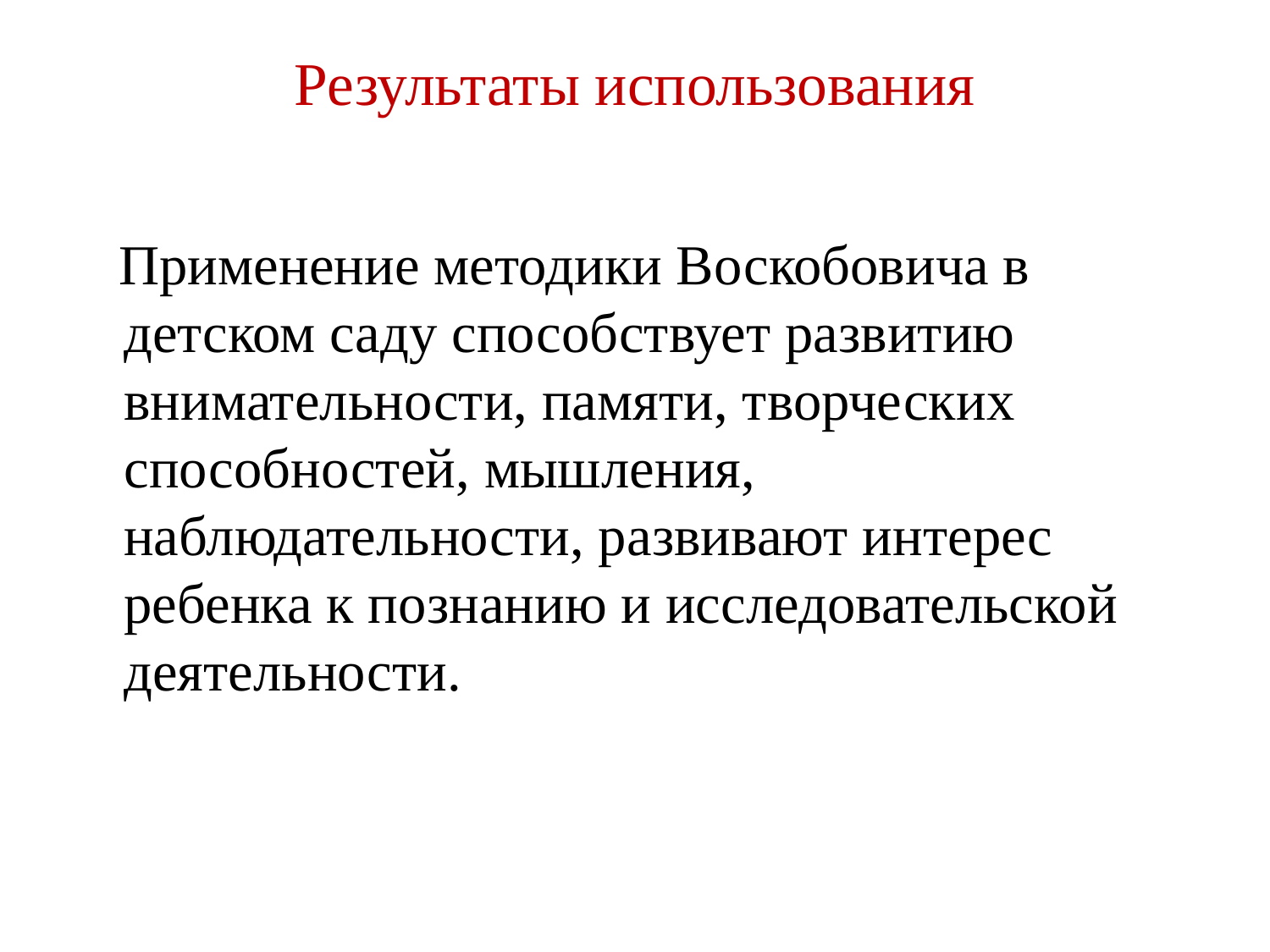

# Результаты использования
   Применение методики Воскобовича в детском саду способствует развитию внимательности, памяти, творческих способностей, мышления, наблюдательности, развивают интерес ребенка к познанию и исследовательской деятельности.